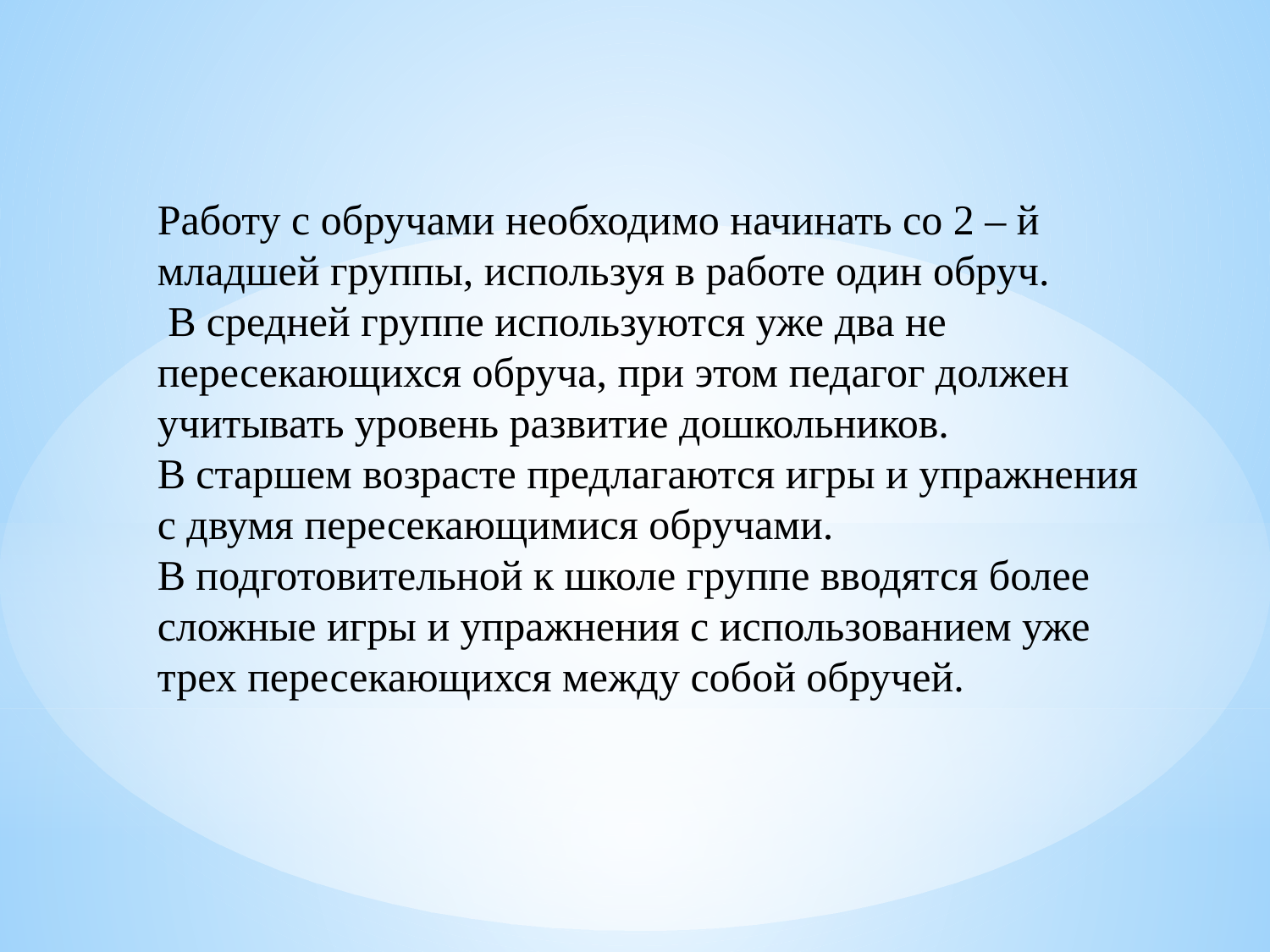

Работу с обручами необходимо начинать со 2 – й младшей группы, используя в работе один обруч.
 В средней группе используются уже два не пересекающихся обруча, при этом педагог должен учитывать уровень развитие дошкольников.
В старшем возрасте предлагаются игры и упражнения с двумя пересекающимися обручами.
В подготовительной к школе группе вводятся более сложные игры и упражнения с использованием уже трех пересекающихся между собой обручей.